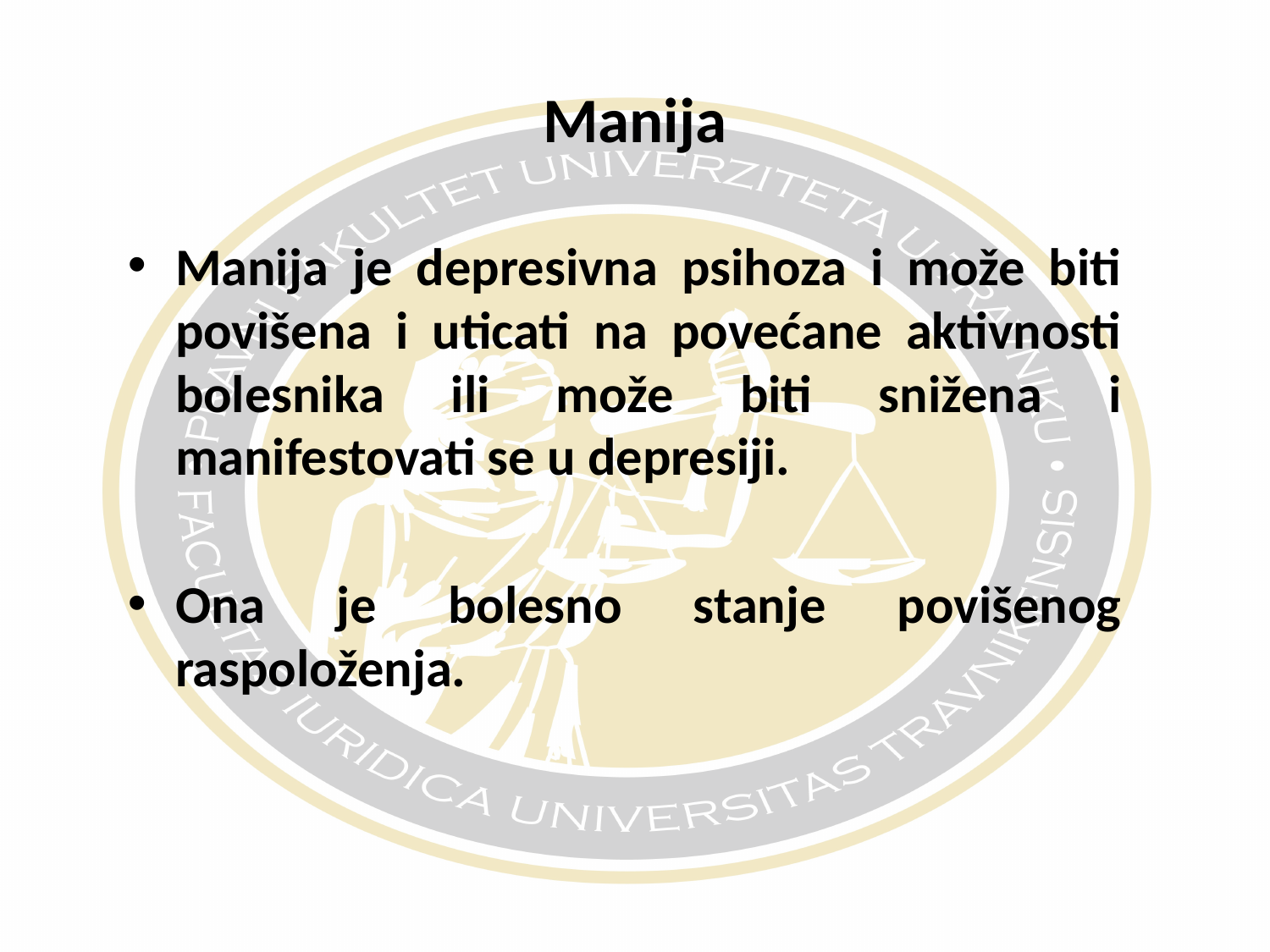

# Manija
Manija je depresivna psihoza i može biti povišena i uticati na povećane aktivnosti bolesnika ili može biti snižena i manifestovati se u depresiji.

Ona je bolesno stanje povišenog raspoloženja.